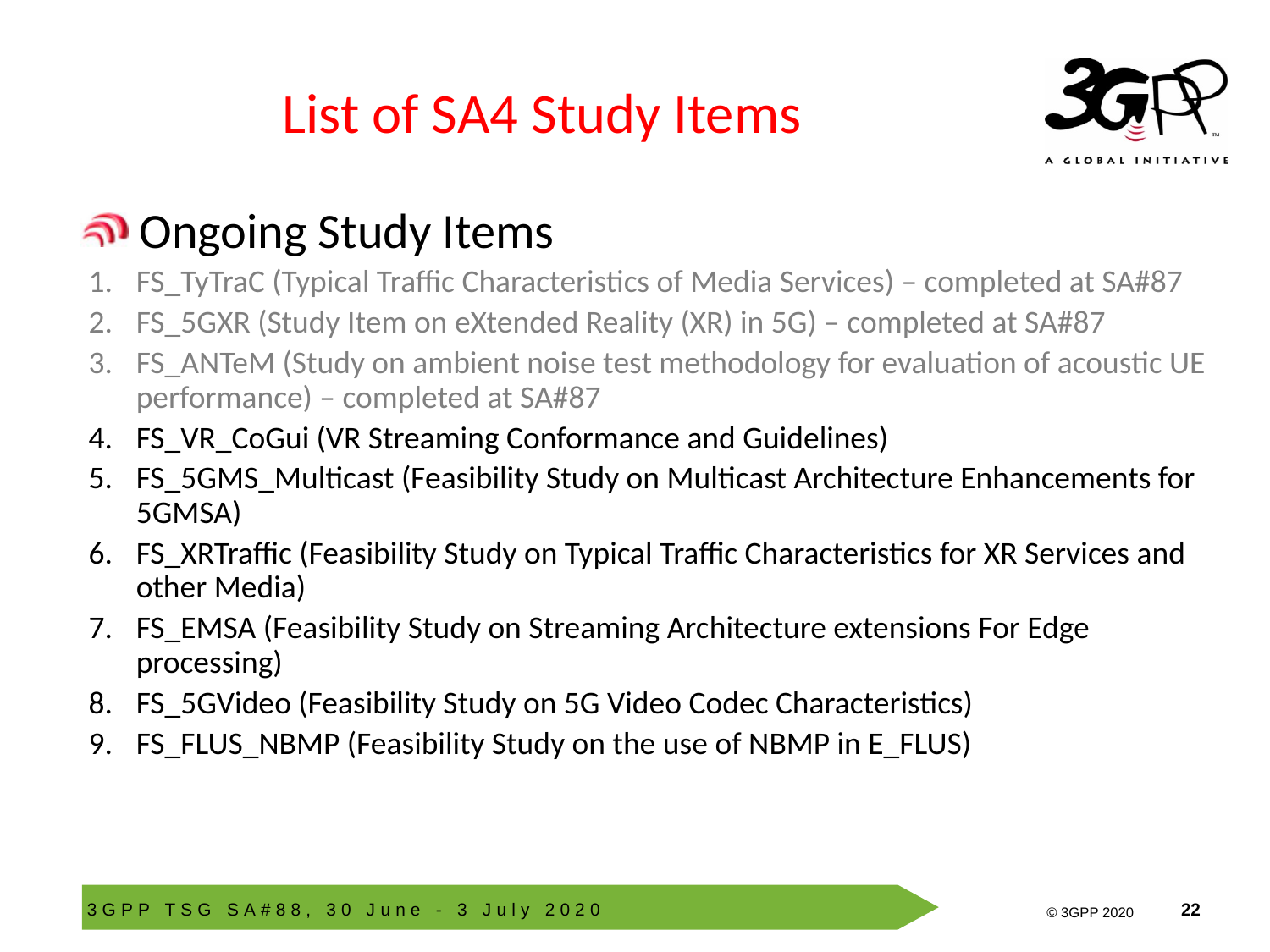

# List of SA4 Study Items
 Ongoing Study Items
FS_TyTraC (Typical Traffic Characteristics of Media Services) – completed at SA#87
FS_5GXR (Study Item on eXtended Reality (XR) in 5G) – completed at SA#87
FS_ANTeM (Study on ambient noise test methodology for evaluation of acoustic UE performance) – completed at SA#87
FS_VR_CoGui (VR Streaming Conformance and Guidelines)
FS_5GMS_Multicast (Feasibility Study on Multicast Architecture Enhancements for 5GMSA)
FS_XRTraffic (Feasibility Study on Typical Traffic Characteristics for XR Services and other Media)
FS_EMSA (Feasibility Study on Streaming Architecture extensions For Edge processing)
FS_5GVideo (Feasibility Study on 5G Video Codec Characteristics)
FS_FLUS_NBMP (Feasibility Study on the use of NBMP in E_FLUS)